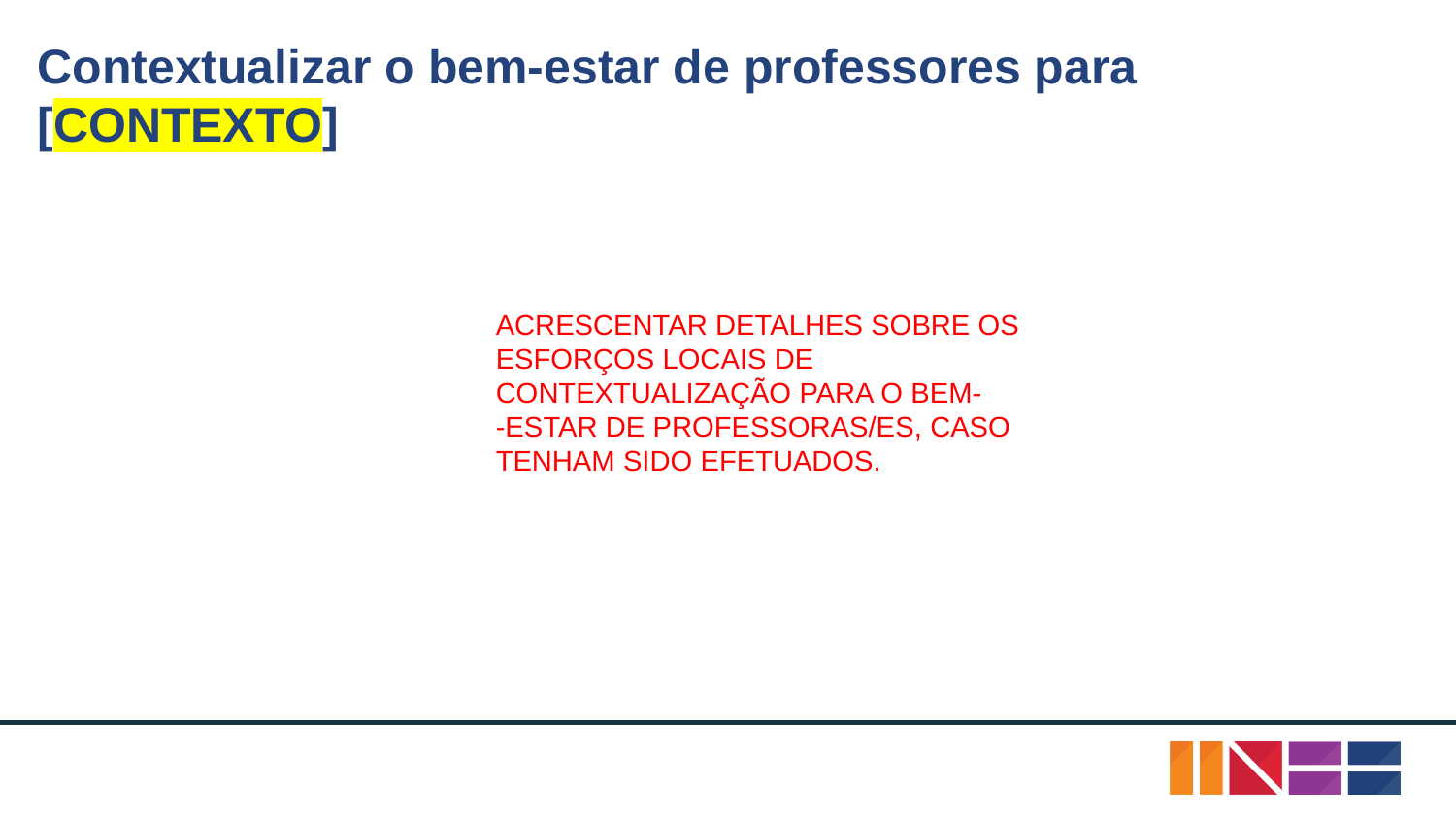

# Contextualizar o bem-estar de professores para [CONTEXTO]
ACRESCENTAR DETALHES SOBRE OS ESFORÇOS LOCAIS DE CONTEXTUALIZAÇÃO PARA O BEM-
-ESTAR DE PROFESSORAS/ES, CASO TENHAM SIDO EFETUADOS.